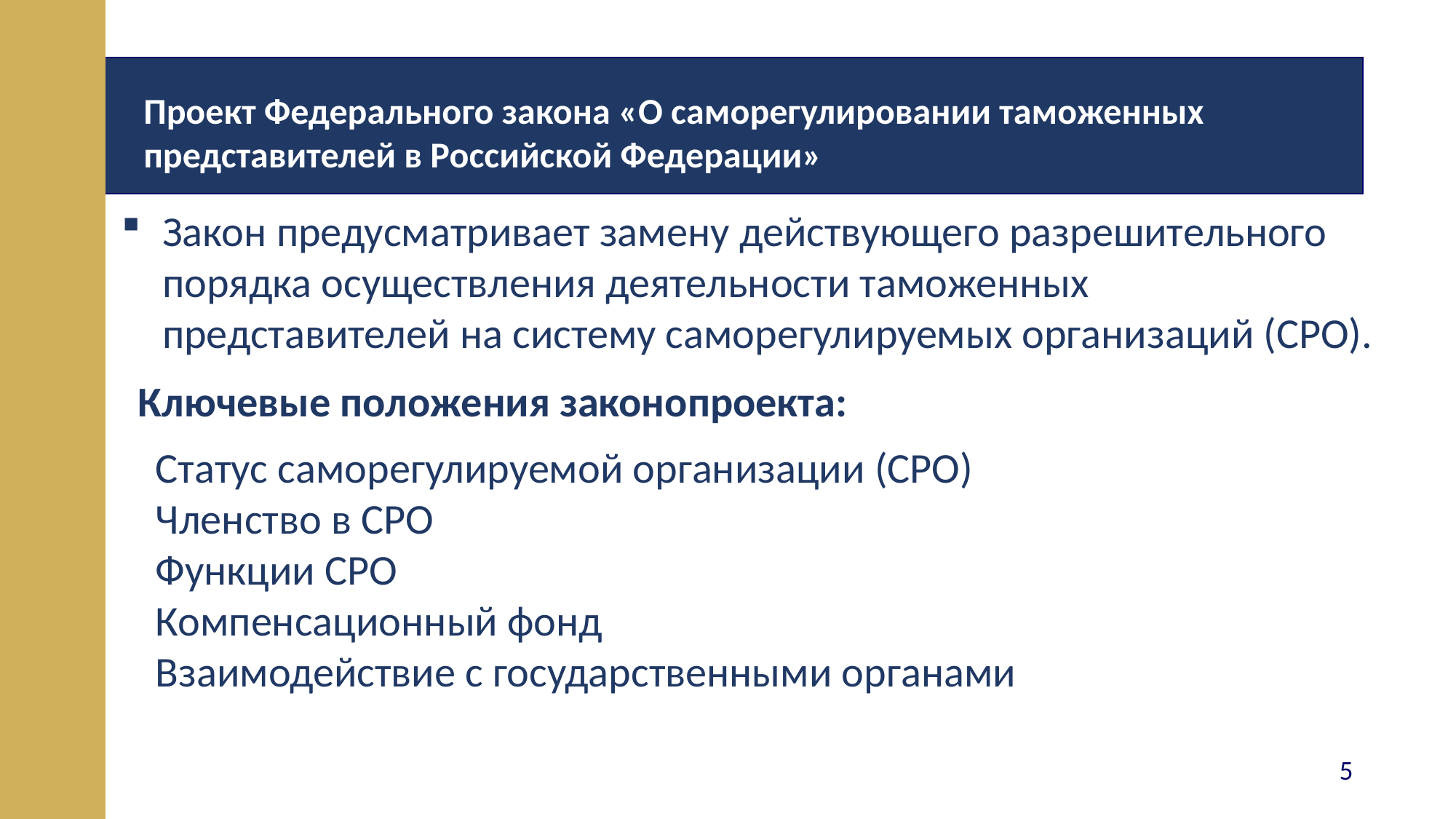

Проект Федерального закона «О саморегулировании таможенных представителей в Российской Федерации»

Закон предусматривает замену действующего разрешительного порядка осуществления деятельности таможенных представителей на систему саморегулируемых организаций (СРО).
Ключевые положения законопроекта:
Статус саморегулируемой организации (СРО)
Членство в СРО
Функции СРО
Компенсационный фонд
Взаимодействие с государственными органами
5